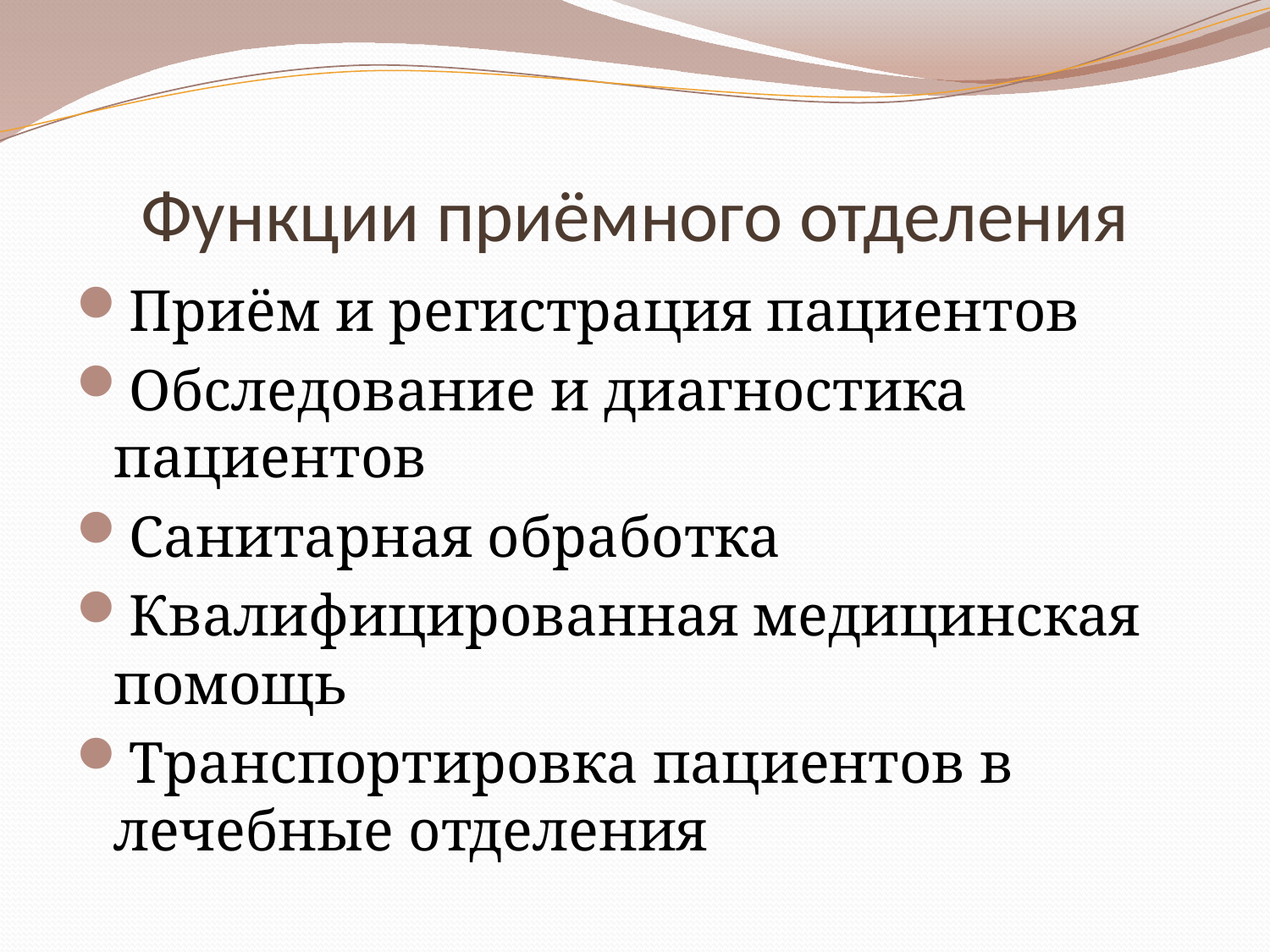

# Функции приёмного отделения
Приём и регистрация пациентов
Обследование и диагностика пациентов
Санитарная обработка
Квалифицированная медицинская помощь
Транспортировка пациентов в лечебные отделения